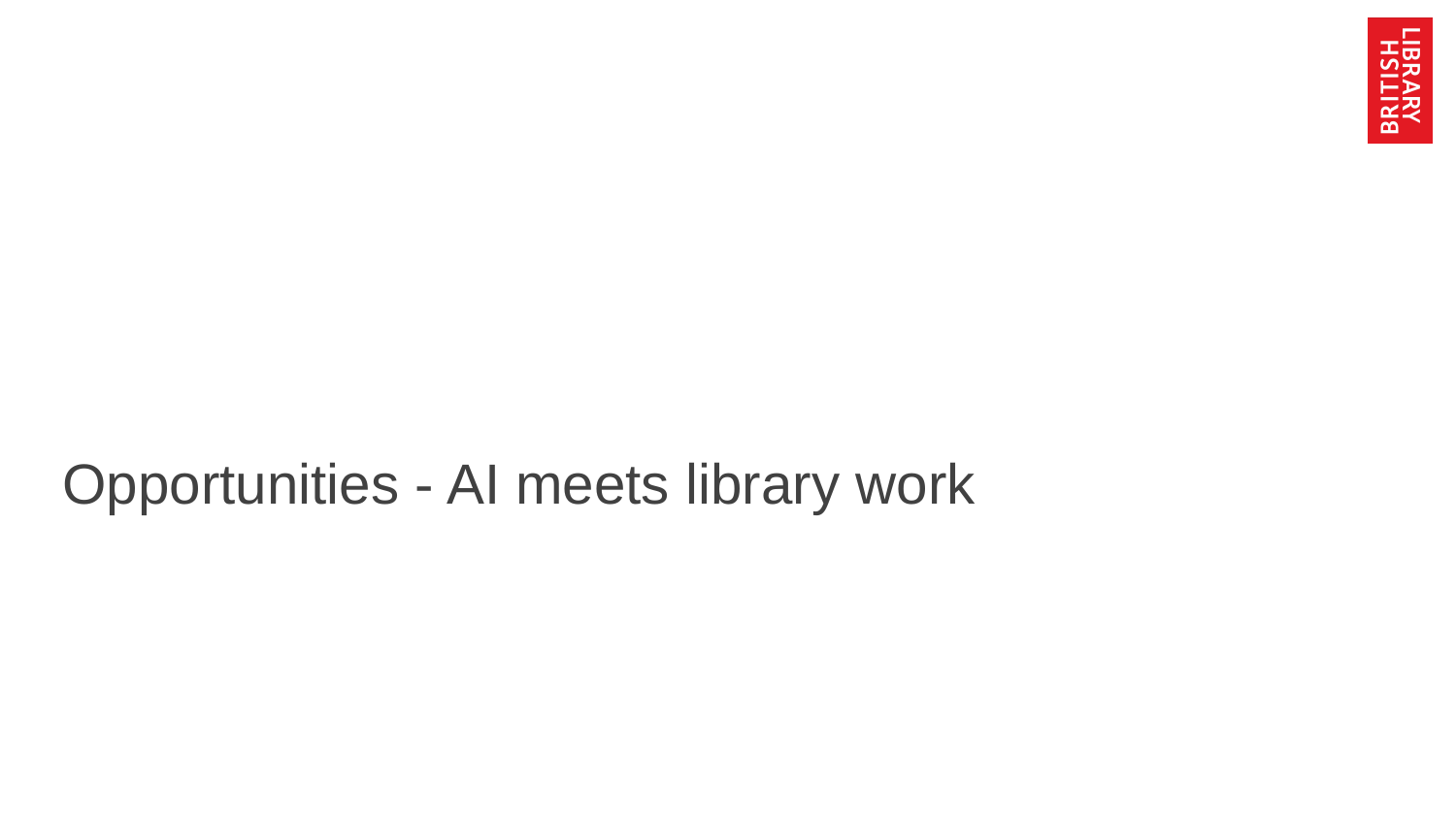

# Opportunities - AI meets library work